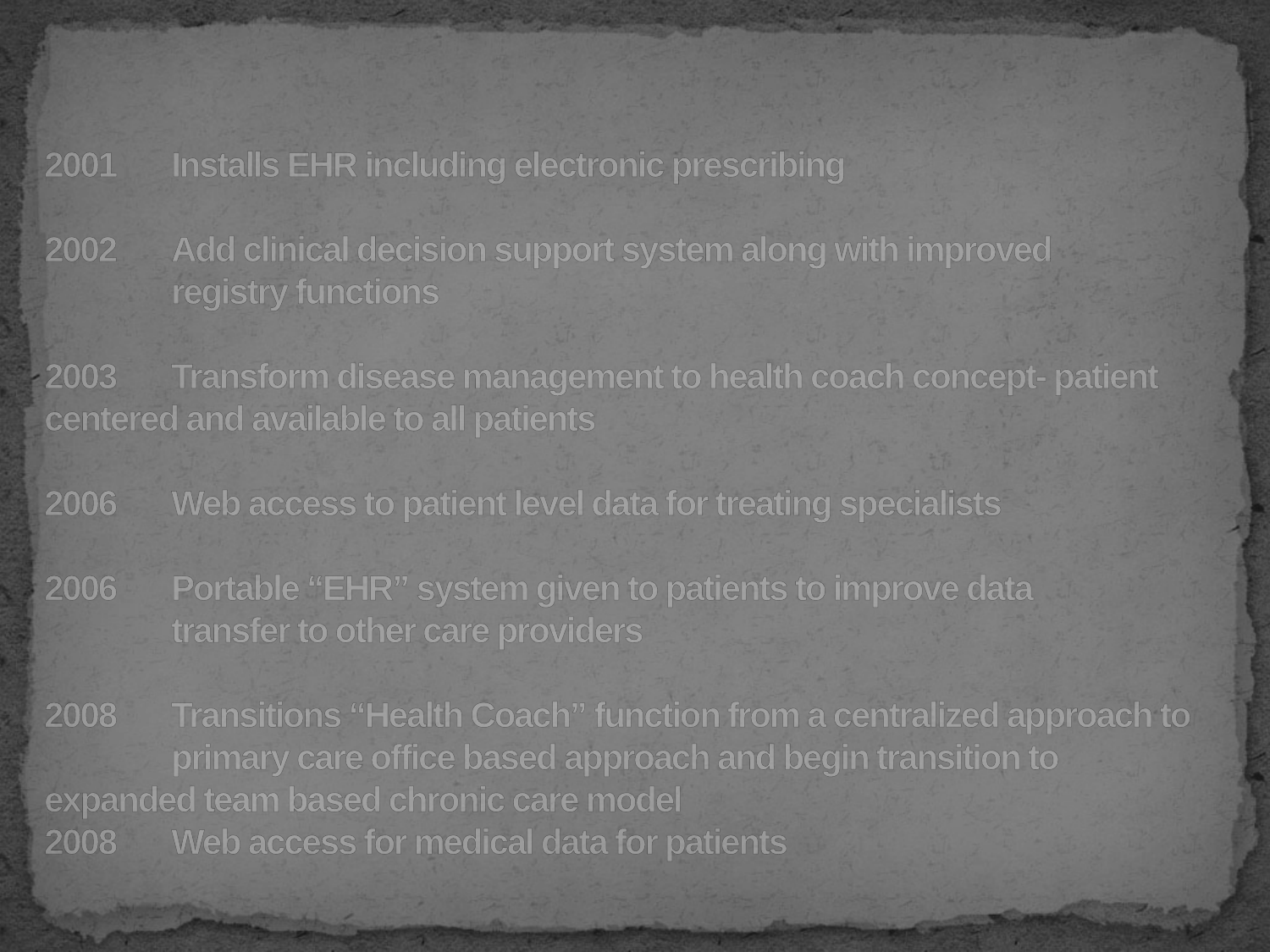

# 2001	Installs EHR including electronic prescribing 2002	Add clinical decision support system along with improved registry functions 2003	Transform disease management to health coach concept- patient 	centered and available to all patients 2006	Web access to patient level data for treating specialists 2006	Portable “EHR” system given to patients to improve data transfer to other care providers 2008 	Transitions “Health Coach” function from a centralized approach to  	primary care office based approach and begin transition to 	expanded team based chronic care model 2008 	Web access for medical data for patients